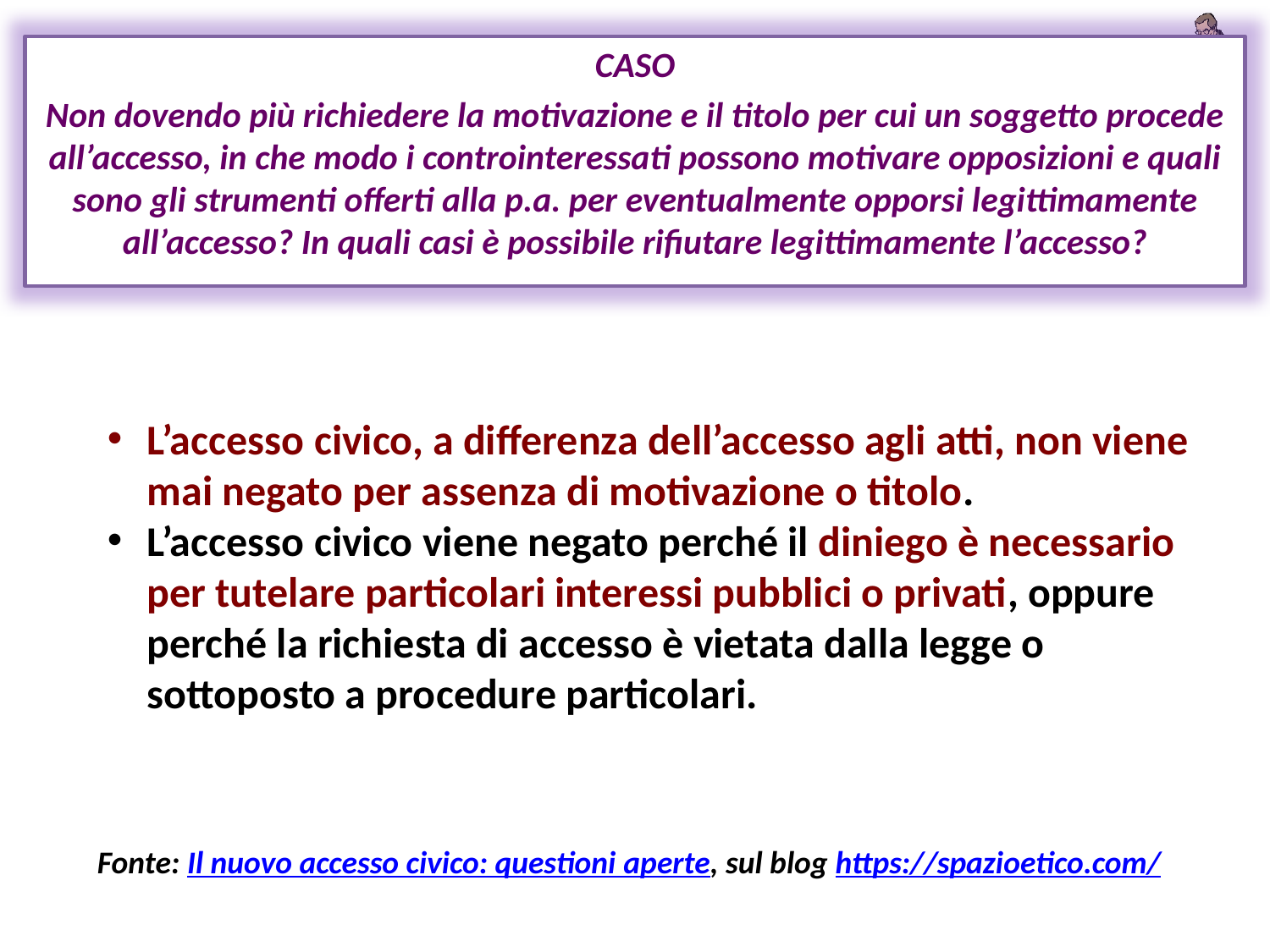

CASO
Non dovendo più richiedere la motivazione e il titolo per cui un soggetto procede all’accesso, in che modo i controinteressati possono motivare opposizioni e quali sono gli strumenti offerti alla p.a. per eventualmente opporsi legittimamente all’accesso? In quali casi è possibile rifiutare legittimamente l’accesso?
L’accesso civico, a differenza dell’accesso agli atti, non viene mai negato per assenza di motivazione o titolo.
L’accesso civico viene negato perché il diniego è necessario per tutelare particolari interessi pubblici o privati, oppure perché la richiesta di accesso è vietata dalla legge o sottoposto a procedure particolari.
Fonte: Il nuovo accesso civico: questioni aperte, sul blog https://spazioetico.com/